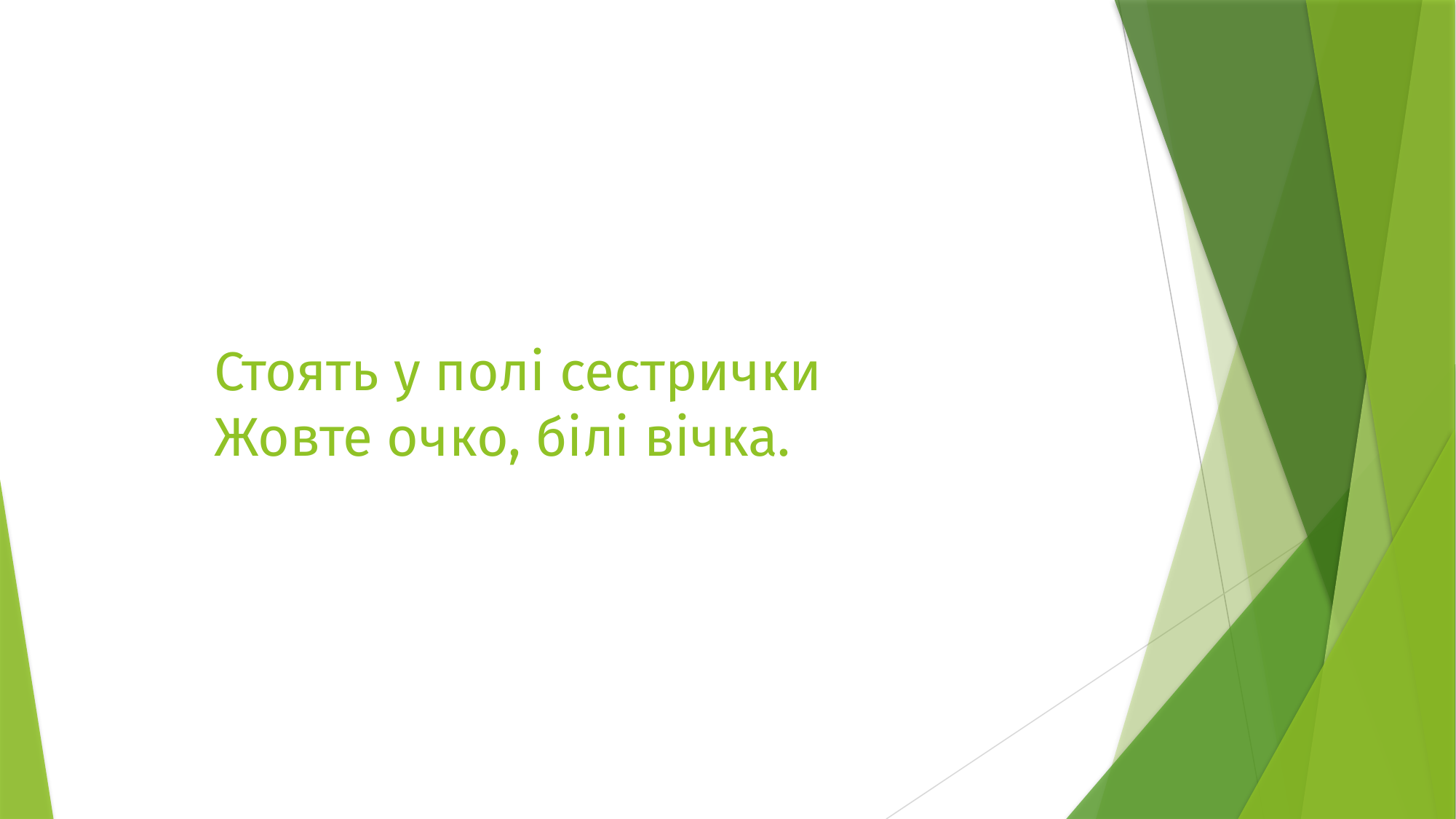

# Стоять у полі сестрички Жовте очко, білі вічка.